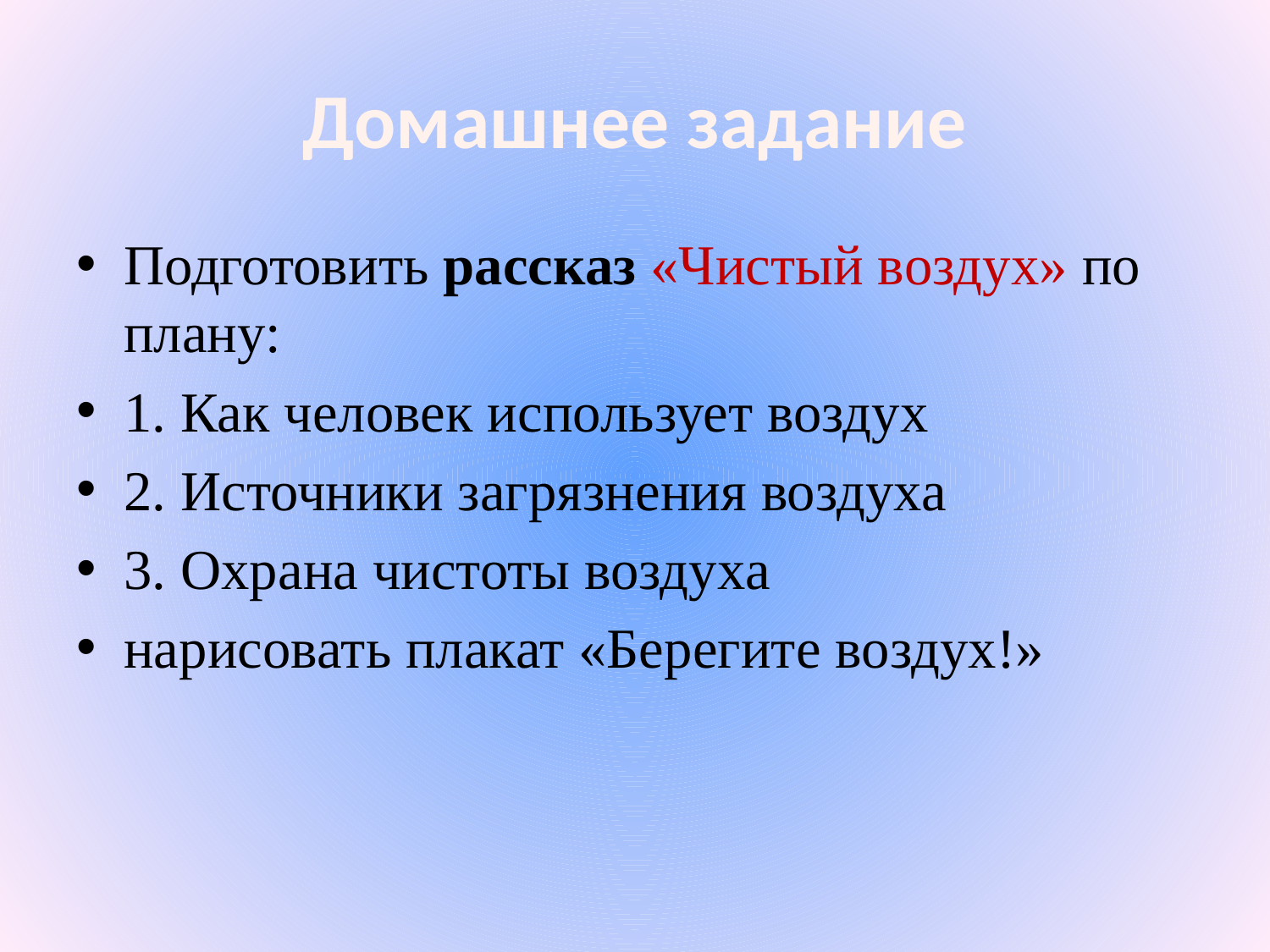

# Домашнее задание
Подготовить рассказ «Чистый воздух» по плану:
1. Как человек использует воздух
2. Источники загрязнения воздуха
3. Охрана чистоты воздуха
нарисовать плакат «Берегите воздух!»